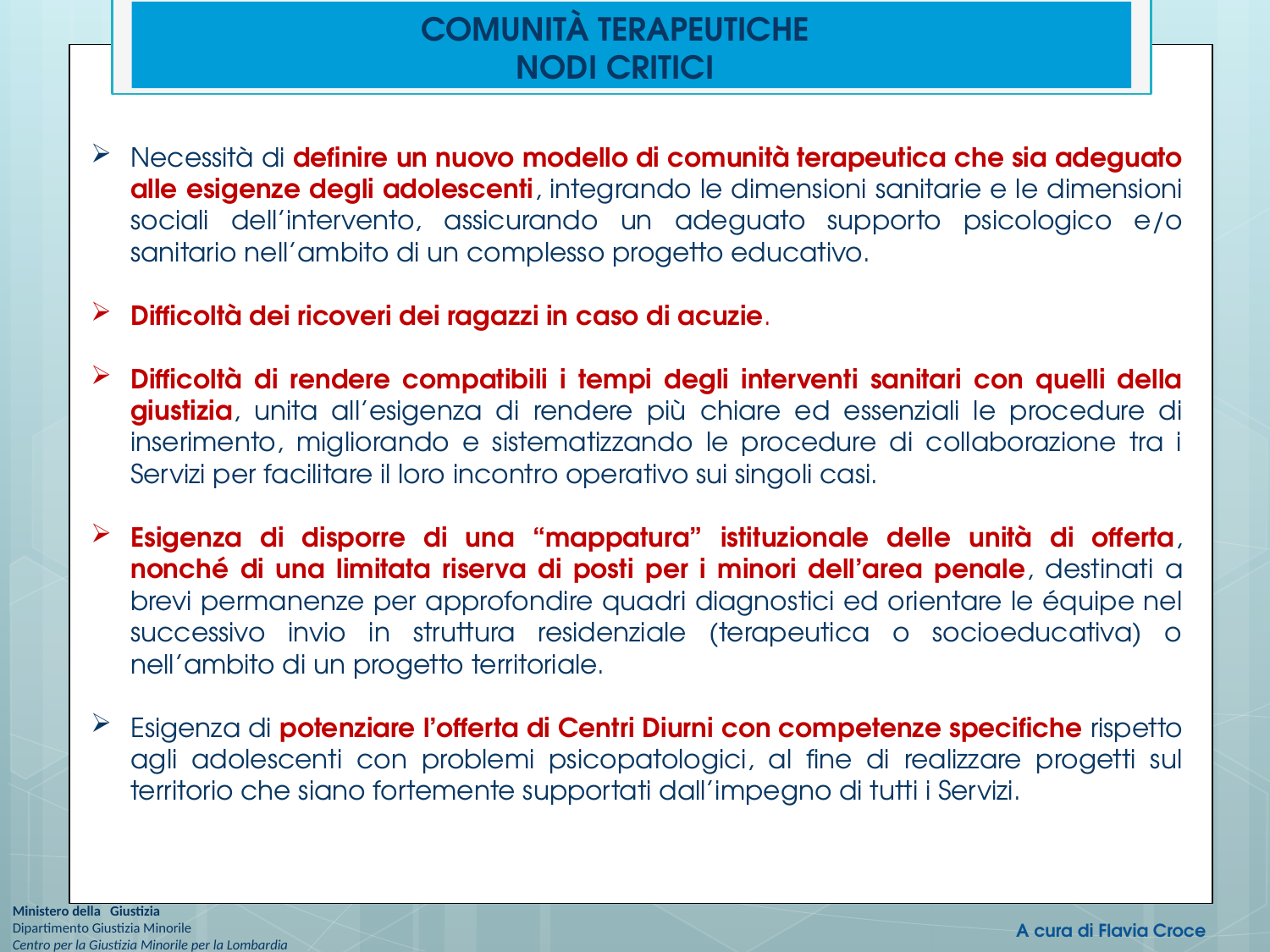

COMUNITÀ TERAPEUTICHE
NODI CRITICI
Necessità di definire un nuovo modello di comunità terapeutica che sia adeguato alle esigenze degli adolescenti, integrando le dimensioni sanitarie e le dimensioni sociali dell’intervento, assicurando un adeguato supporto psicologico e/o sanitario nell’ambito di un complesso progetto educativo.

Difficoltà dei ricoveri dei ragazzi in caso di acuzie.

Difficoltà di rendere compatibili i tempi degli interventi sanitari con quelli della giustizia, unita all’esigenza di rendere più chiare ed essenziali le procedure di inserimento, migliorando e sistematizzando le procedure di collaborazione tra i Servizi per facilitare il loro incontro operativo sui singoli casi.

Esigenza di disporre di una “mappatura” istituzionale delle unità di offerta, nonché di una limitata riserva di posti per i minori dell’area penale, destinati a brevi permanenze per approfondire quadri diagnostici ed orientare le équipe nel successivo invio in struttura residenziale (terapeutica o socioeducativa) o nell’ambito di un progetto territoriale.

Esigenza di potenziare l’offerta di Centri Diurni con competenze specifiche rispetto agli adolescenti con problemi psicopatologici, al fine di realizzare progetti sul territorio che siano fortemente supportati dall’impegno di tutti i Servizi.
Ministero della   Giustizia
Dipartimento Giustizia Minorile
Centro per la Giustizia Minorile per la Lombardia
A cura di Flavia Croce